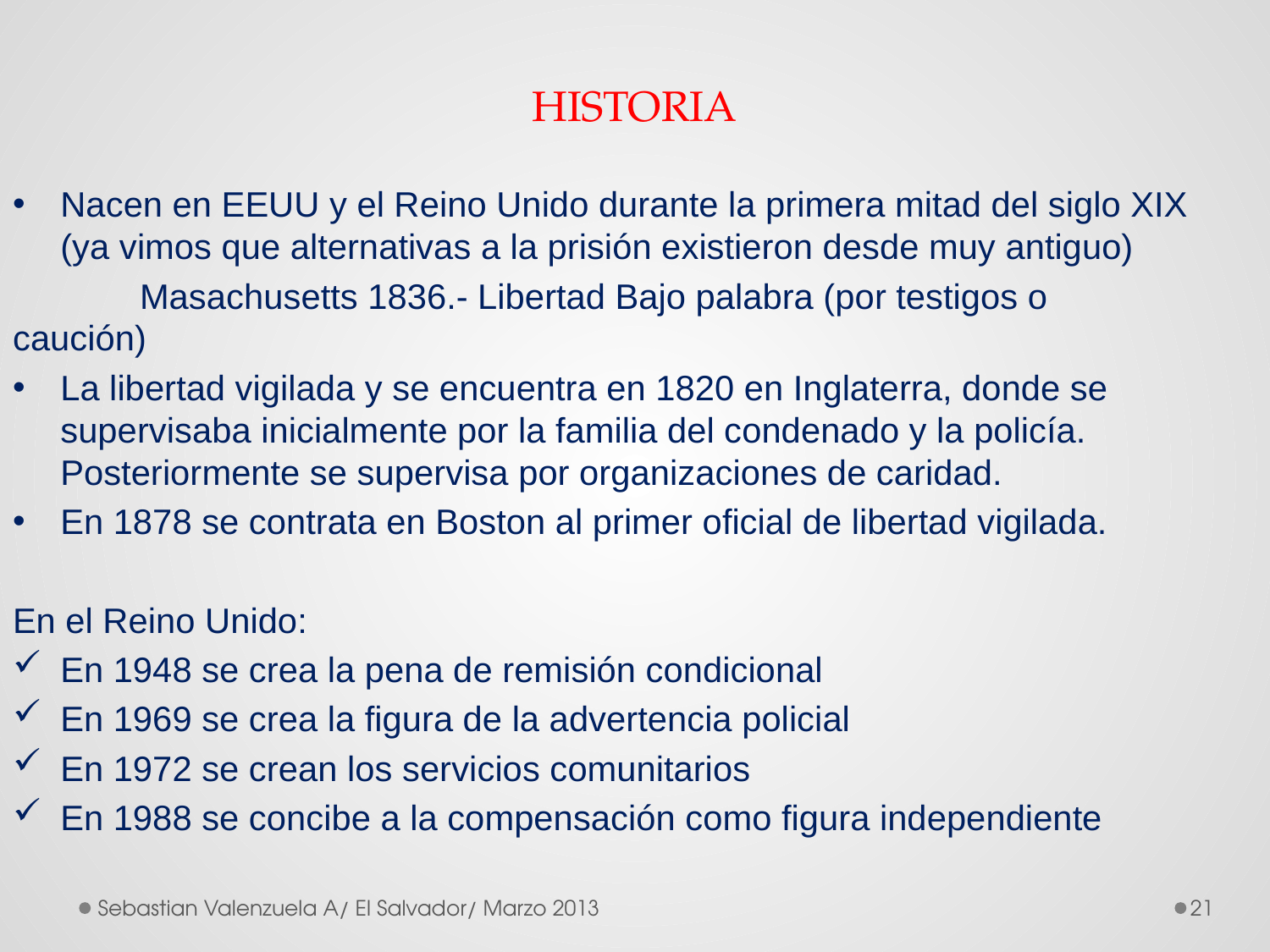

# HISTORIA

Nacen en EEUU y el Reino Unido durante la primera mitad del siglo XIX (ya vimos que alternativas a la prisión existieron desde muy antiguo)
	Masachusetts 1836.- Libertad Bajo palabra (por testigos o 	caución)
La libertad vigilada y se encuentra en 1820 en Inglaterra, donde se supervisaba inicialmente por la familia del condenado y la policía. Posteriormente se supervisa por organizaciones de caridad.
En 1878 se contrata en Boston al primer oficial de libertad vigilada.

En el Reino Unido:
En 1948 se crea la pena de remisión condicional
En 1969 se crea la figura de la advertencia policial
En 1972 se crean los servicios comunitarios
En 1988 se concibe a la compensación como figura independiente

Sebastian Valenzuela A/ El Salvador/ Marzo 2013
21